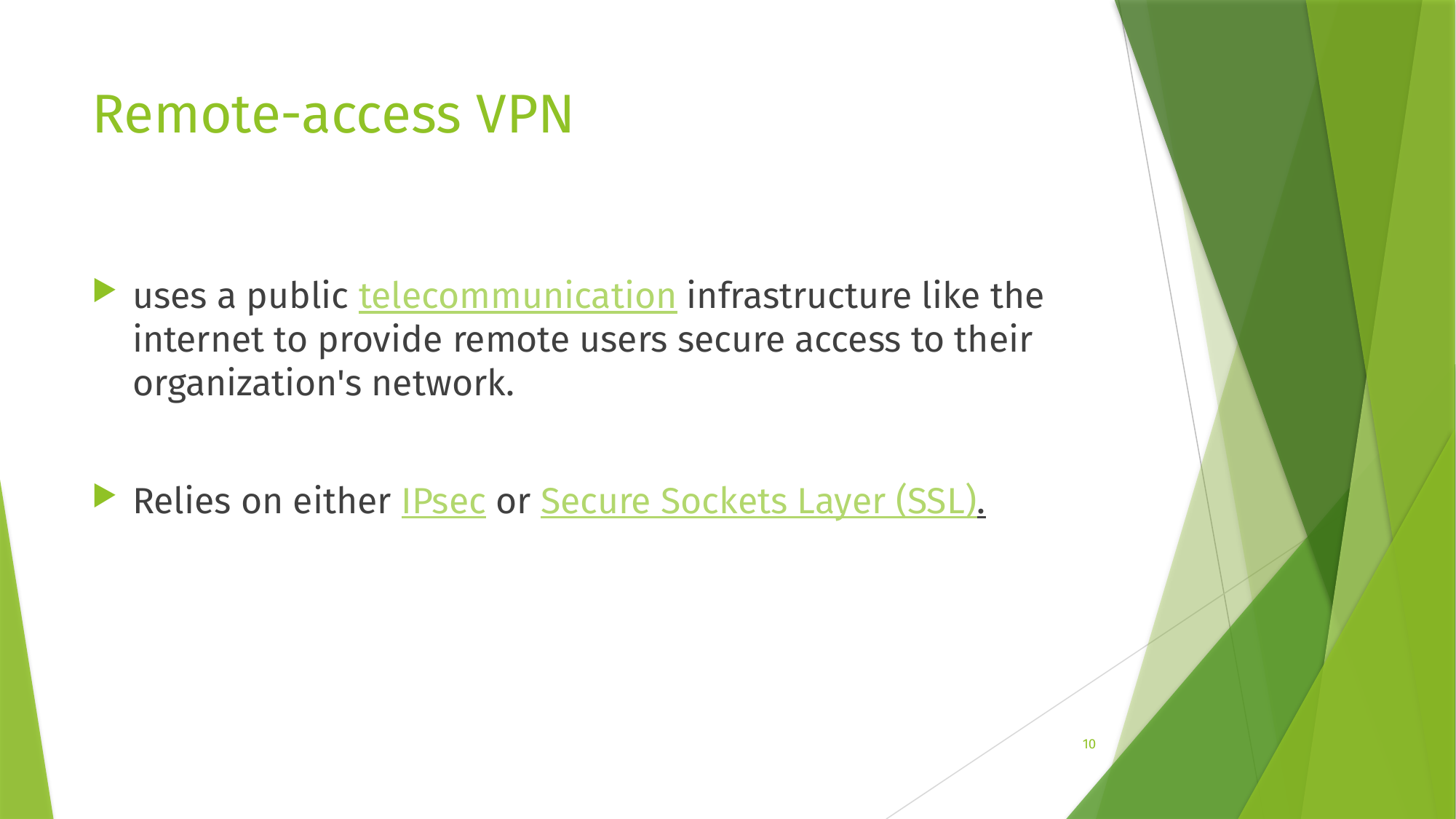

# Remote-access VPN

uses a public telecommunication infrastructure like the internet to provide remote users secure access to their organization's network.

Relies on either IPsec or Secure Sockets Layer (SSL).
10